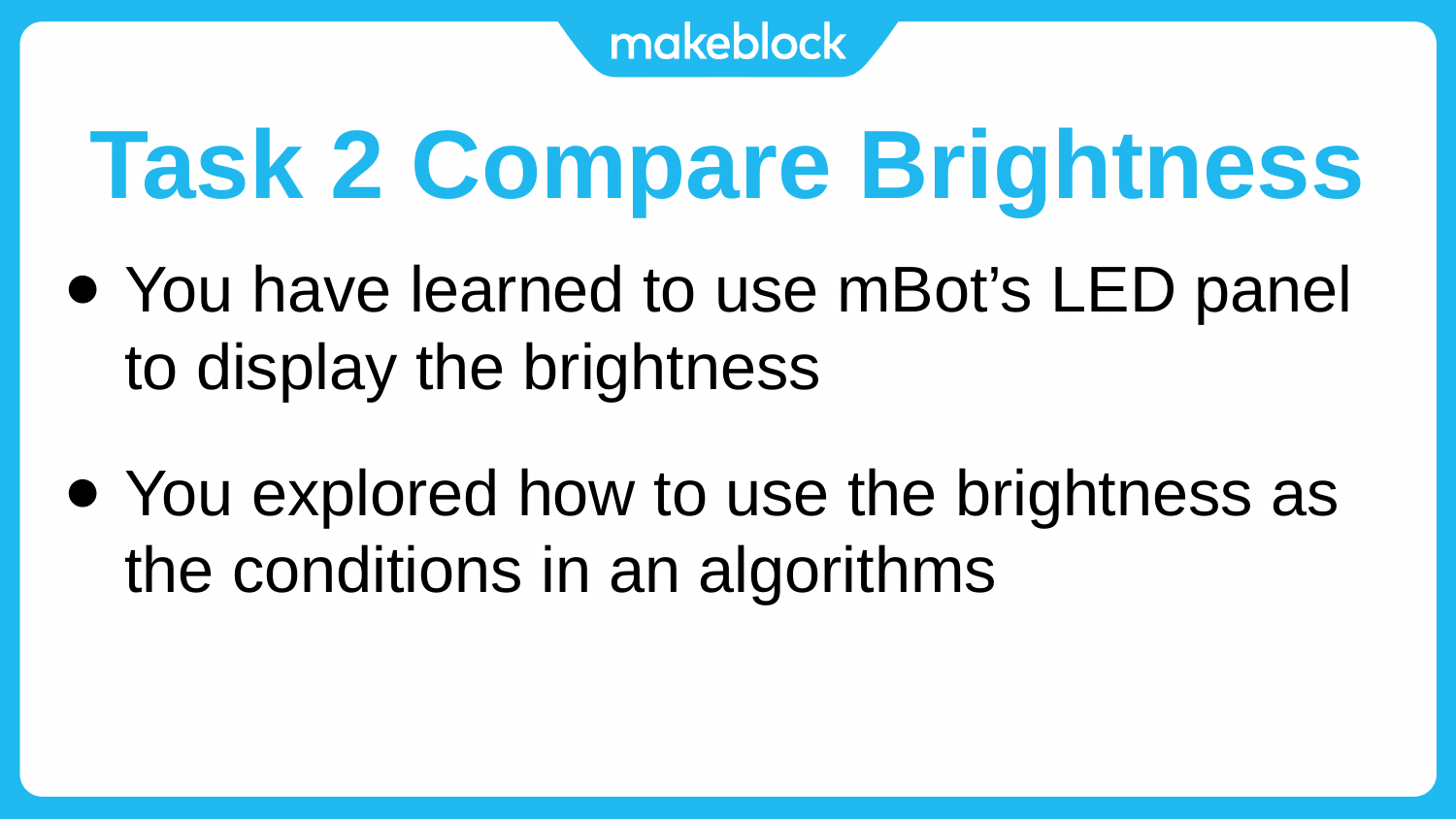

# Task 2 Compare Brightness
You have learned to use mBot’s LED panel to display the brightness
You explored how to use the brightness as the conditions in an algorithms